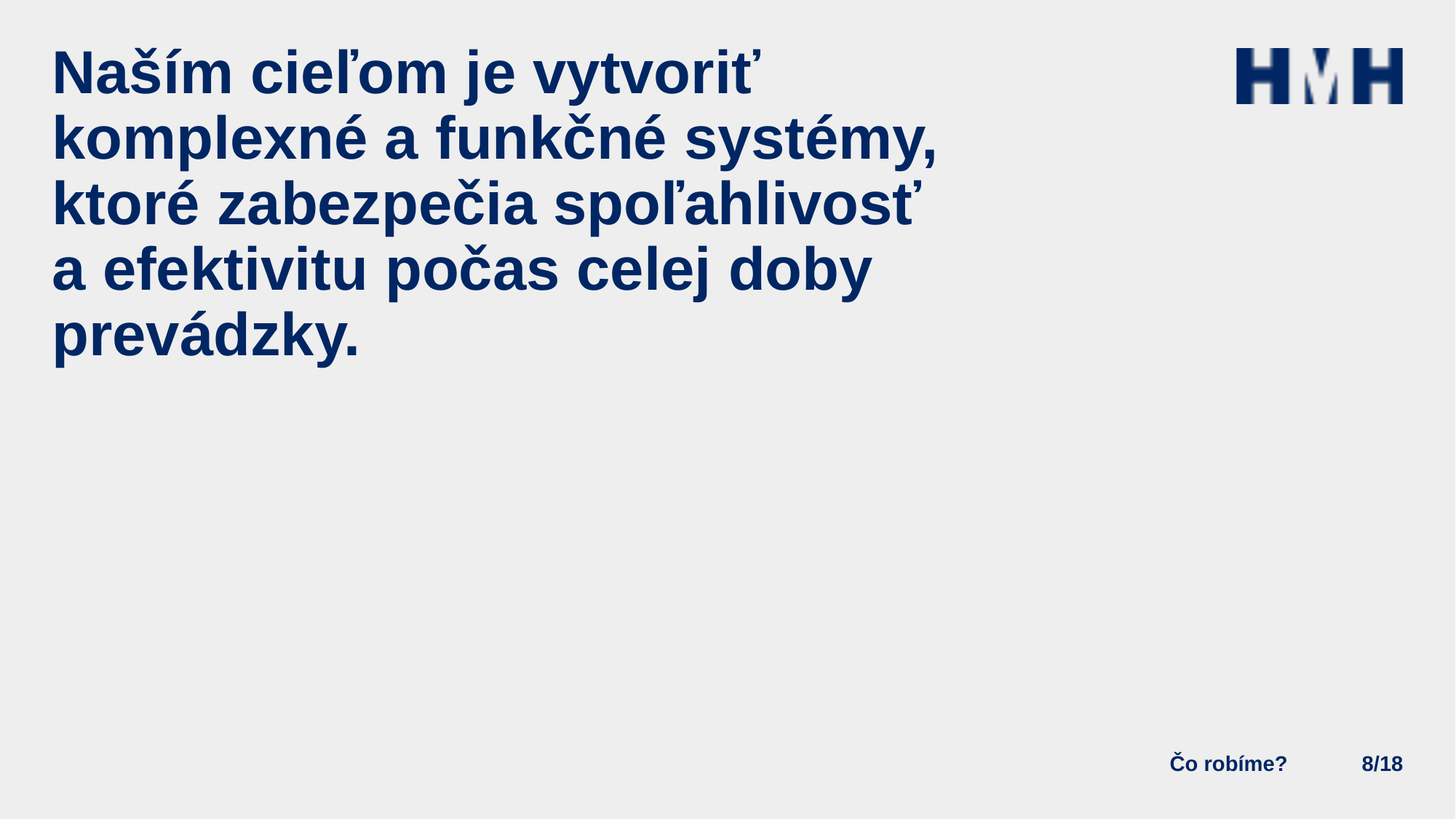

# Naším cieľom je vytvoriť komplexné a funkčné systémy, ktoré zabezpečia spoľahlivosť a efektivitu počas celej doby prevádzky.
8/18
Čo robíme?